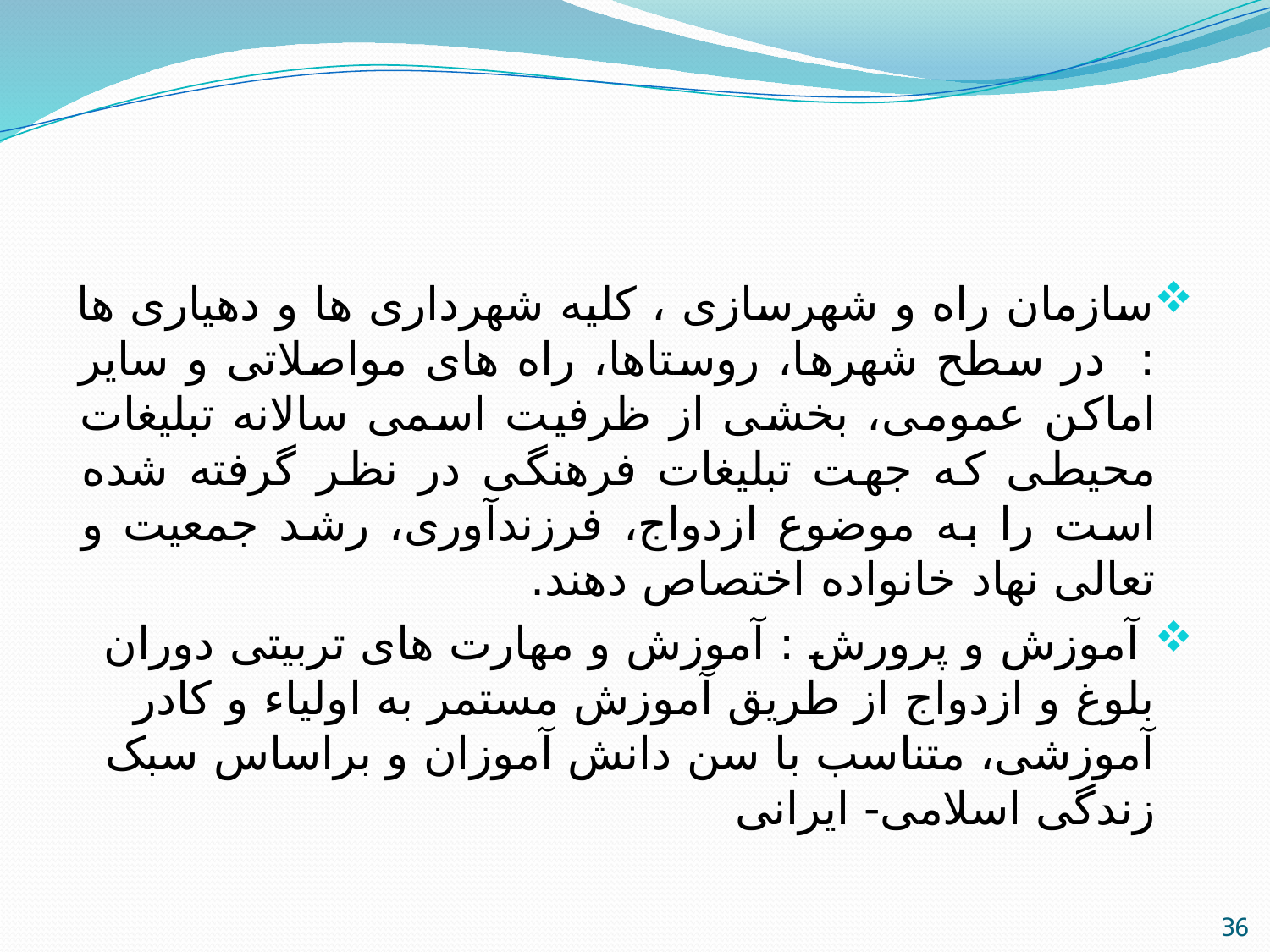

سازمان راه و شهرسازی ، کلیه شهرداری ها و دهیاری ها :  در سطح شهرها، روستاها، راه های مواصلاتی و سایر اماکن عمومی، بخشی از ظرفیت اسمی سالانه تبلیغات محیطی که جهت تبلیغات فرهنگی در نظر گرفته شده است را به موضوع ازدواج، فرزندآوری، رشد جمعیت و تعالی نهاد خانواده اختصاص دهند.
 آموزش و پرورش : آموزش و مهارت های تربیتی دوران بلوغ و ازدواج از طریق آموزش مستمر به اولیاء و کادر آموزشی، متناسب با سن دانش آموزان و براساس سبک زندگی اسلامی- ایرانی

36